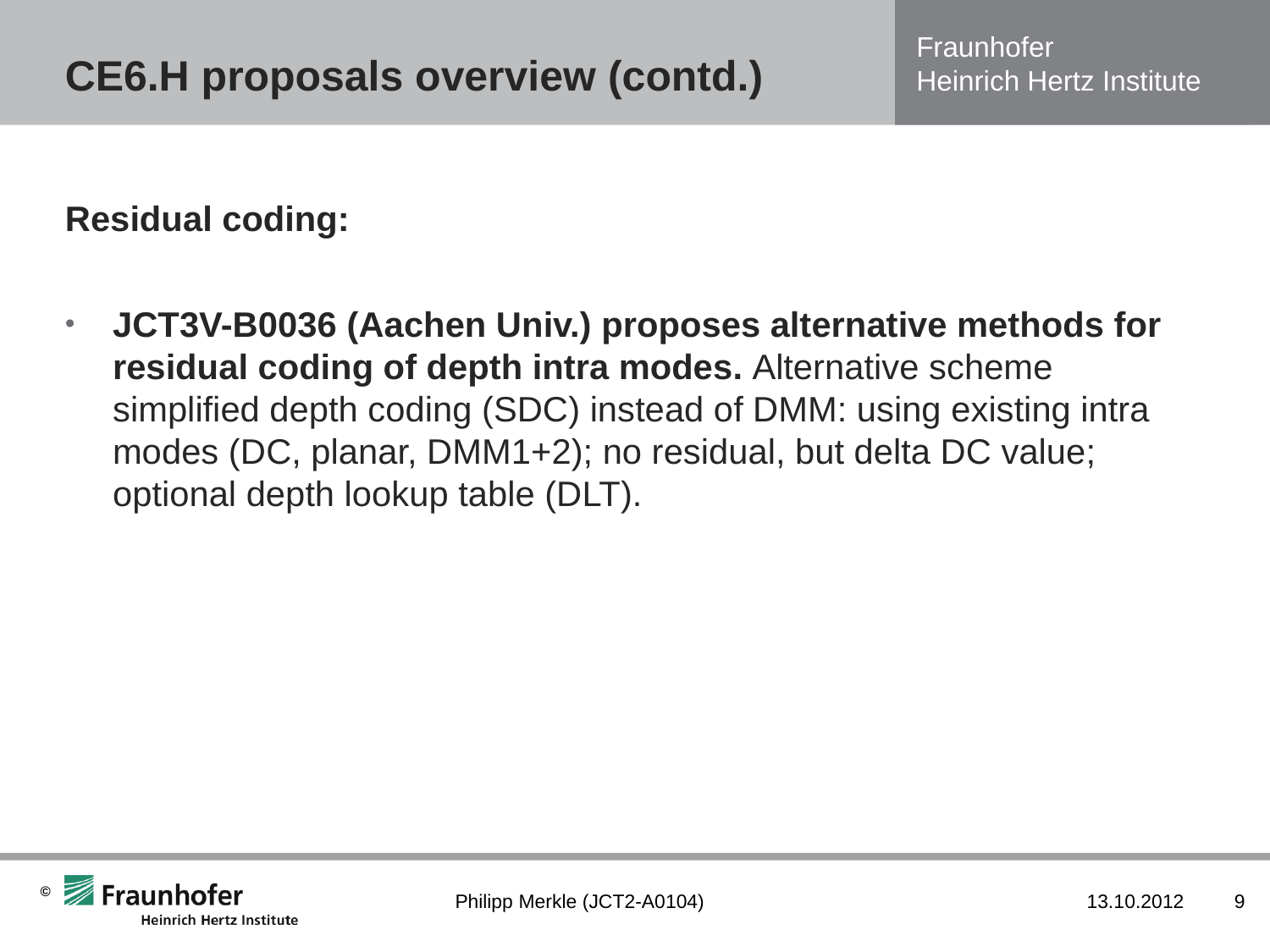

# CE6.H proposals overview (contd.)
Residual coding:

JCT3V-B0036 (Aachen Univ.) proposes alternative methods for residual coding of depth intra modes. Alternative scheme simplified depth coding (SDC) instead of DMM: using existing intra modes (DC, planar, DMM1+2); no residual, but delta DC value; optional depth lookup table (DLT).

Philipp Merkle (JCT2-A0104)
13.10.2012
9